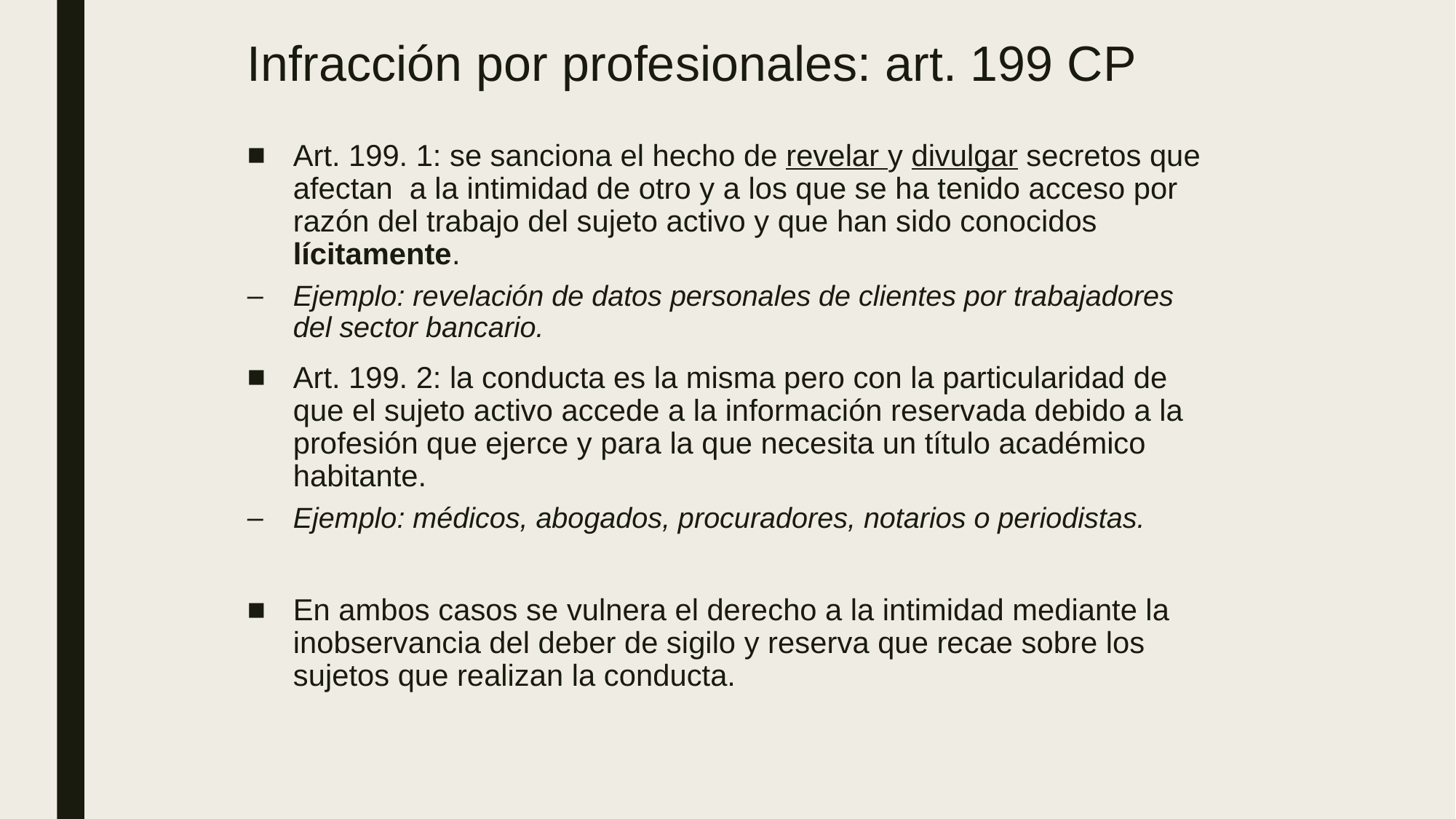

# Infracción por profesionales: art. 199 CP
Art. 199. 1: se sanciona el hecho de revelar y divulgar secretos que afectan  a la intimidad de otro y a los que se ha tenido acceso por razón del trabajo del sujeto activo y que han sido conocidos lícitamente.
Ejemplo: revelación de datos personales de clientes por trabajadores del sector bancario.
Art. 199. 2: la conducta es la misma pero con la particularidad de que el sujeto activo accede a la información reservada debido a la profesión que ejerce y para la que necesita un título académico habitante.
Ejemplo: médicos, abogados, procuradores, notarios o periodistas.

En ambos casos se vulnera el derecho a la intimidad mediante la inobservancia del deber de sigilo y reserva que recae sobre los sujetos que realizan la conducta.